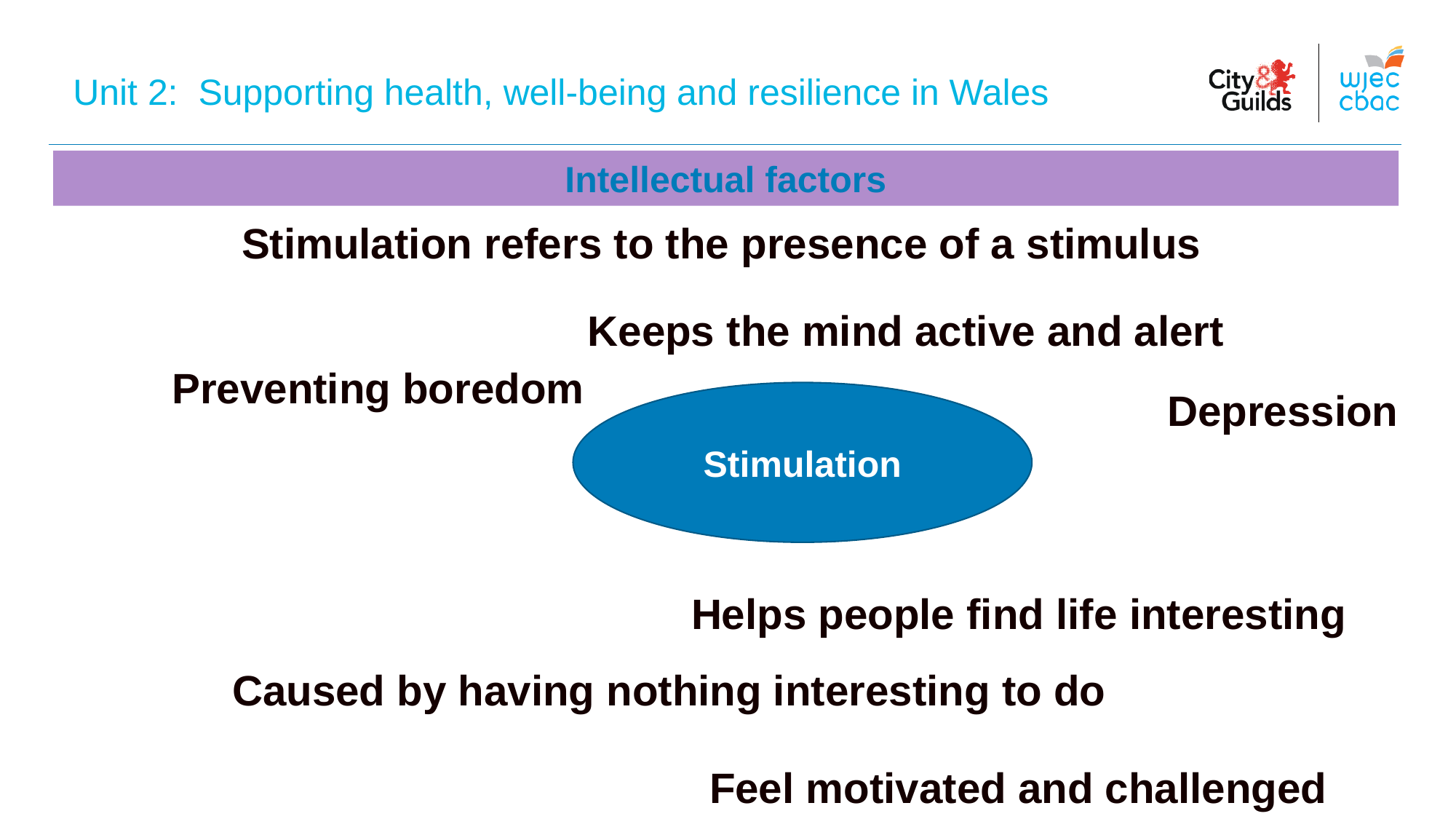

Unit 2:  Supporting health, well-being and resilience in Wales
# Intellectual factors
Stimulation refers to the presence of a stimulus
Keeps the mind active and alert
Preventing boredom
Depression
Stimulation
Helps people find life interesting
Caused by having nothing interesting to do
Feel motivated and challenged